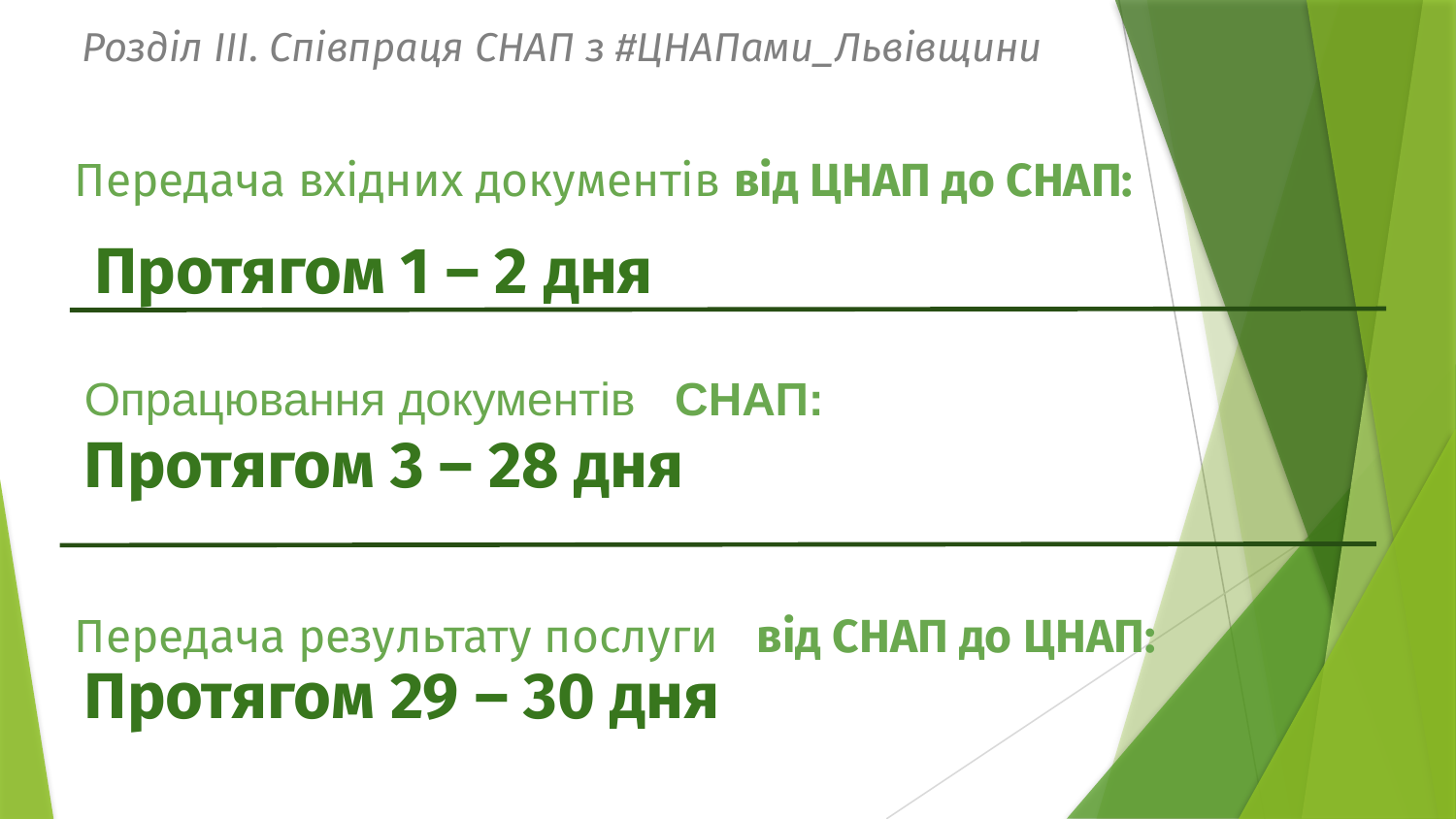

Розділ ІІІ. Співпраця СНАП з #ЦНАПами_Львівщини
# Передача вхідних документів від ЦНАП до СНАП:
Протягом 1 – 2 дня
Опрацювання документів   СНАП:

Протягом 3 – 28 дня

Передача результату послуги   від СНАП до ЦНАП:
Протягом 29 – 30 дня